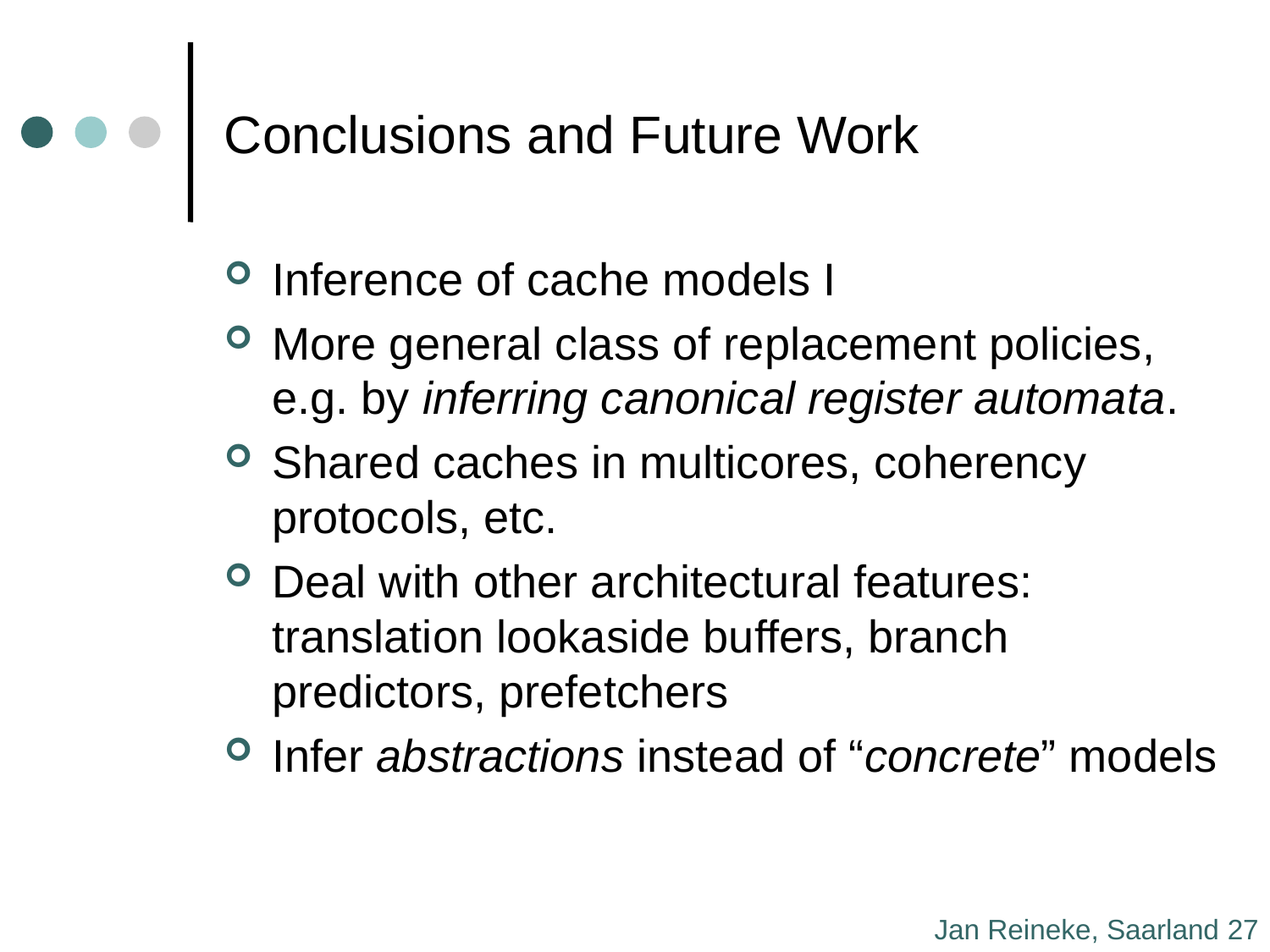

# Conclusions and Future Work
Inference of cache models I
More general class of replacement policies, e.g. by inferring canonical register automata.
Shared caches in multicores, coherency protocols, etc.
Deal with other architectural features: translation lookaside buffers, branch predictors, prefetchers
Infer abstractions instead of “concrete” models